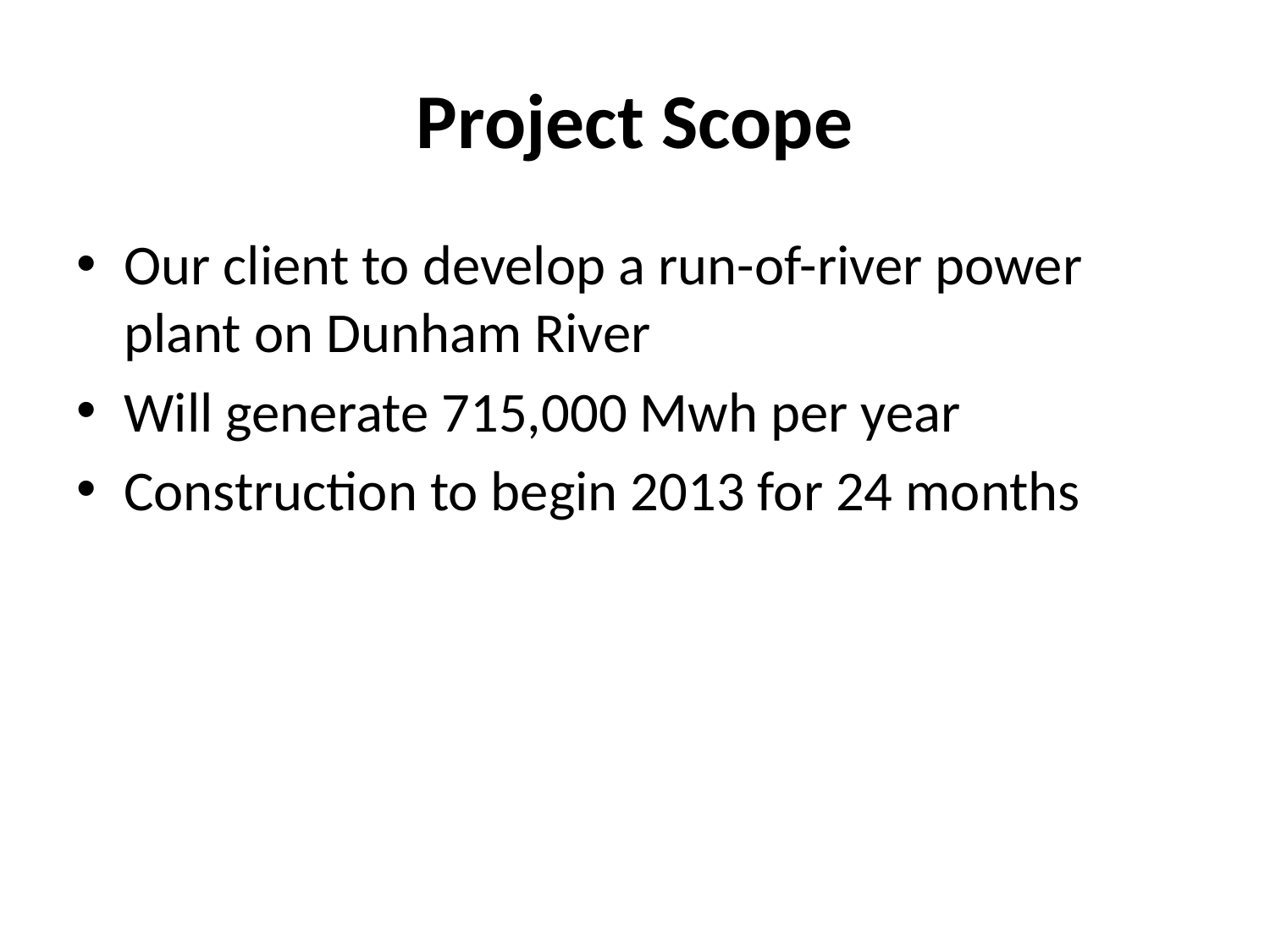

# Project Scope
Our client to develop a run-of-river power plant on Dunham River
Will generate 715,000 Mwh per year
Construction to begin 2013 for 24 months